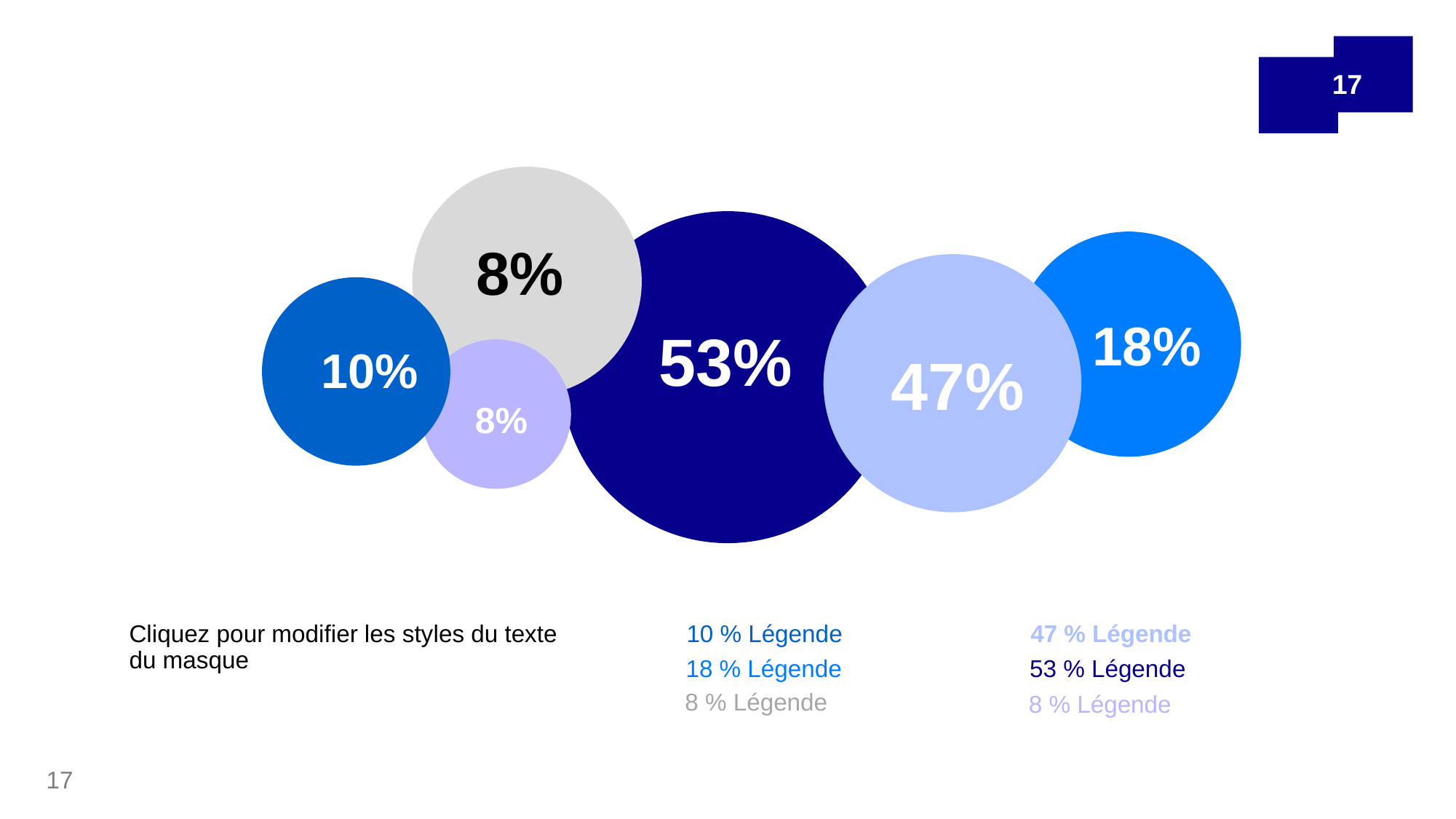

17

8%

18%

53%

10%

47%

8%

10 % Légende

47 % Légende

Cliquez pour modifier les styles du texte du masque
18 % Légende
53 % Légende
8 % Légende

8 % Légende